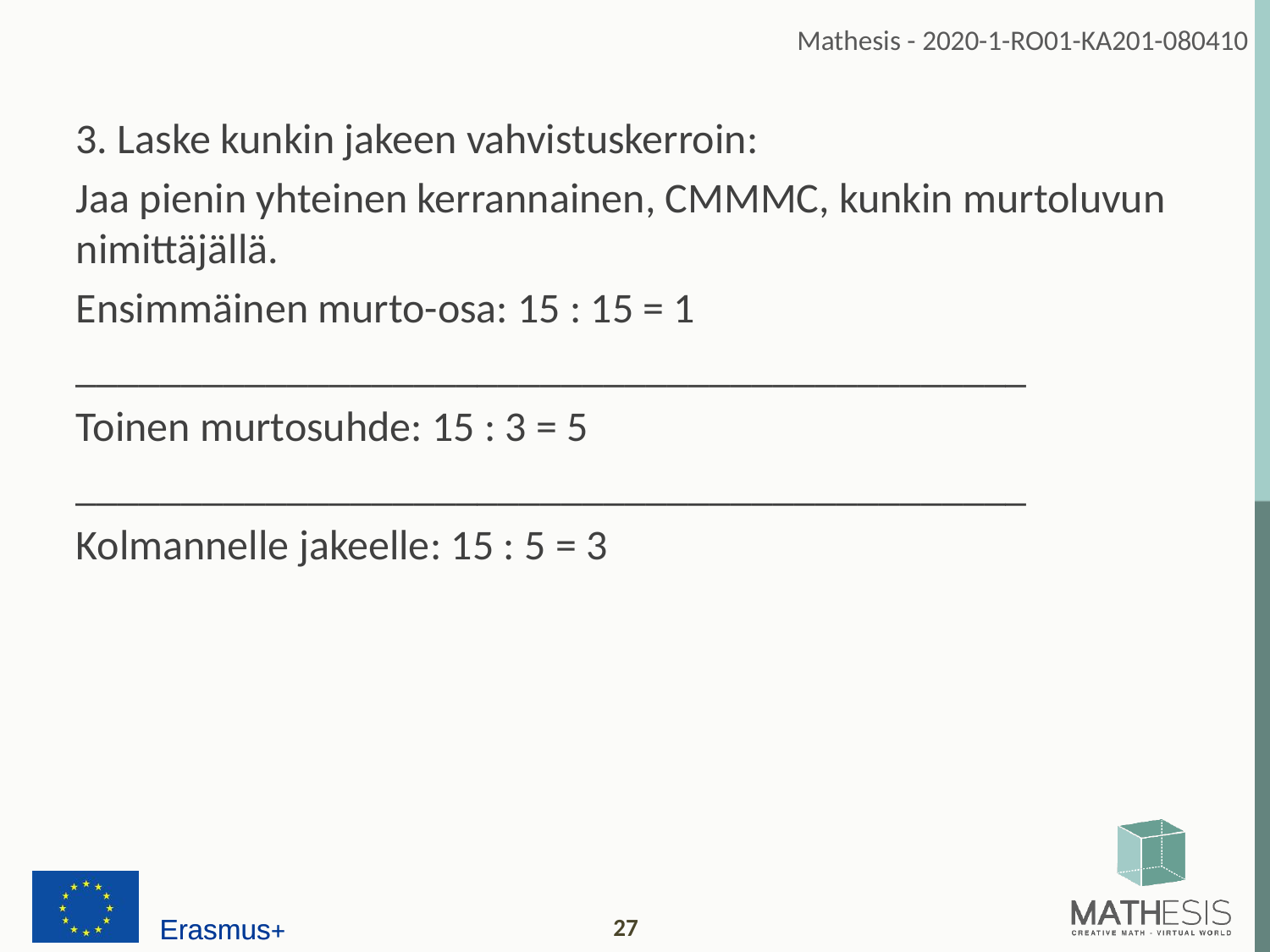

3. Laske kunkin jakeen vahvistuskerroin:
Jaa pienin yhteinen kerrannainen, CMMMC, kunkin murtoluvun nimittäjällä.
Ensimmäinen murto-osa: 15 : 15 = 1
_____________________________________________
Toinen murtosuhde: 15 : 3 = 5
_____________________________________________
Kolmannelle jakeelle: 15 : 5 = 3